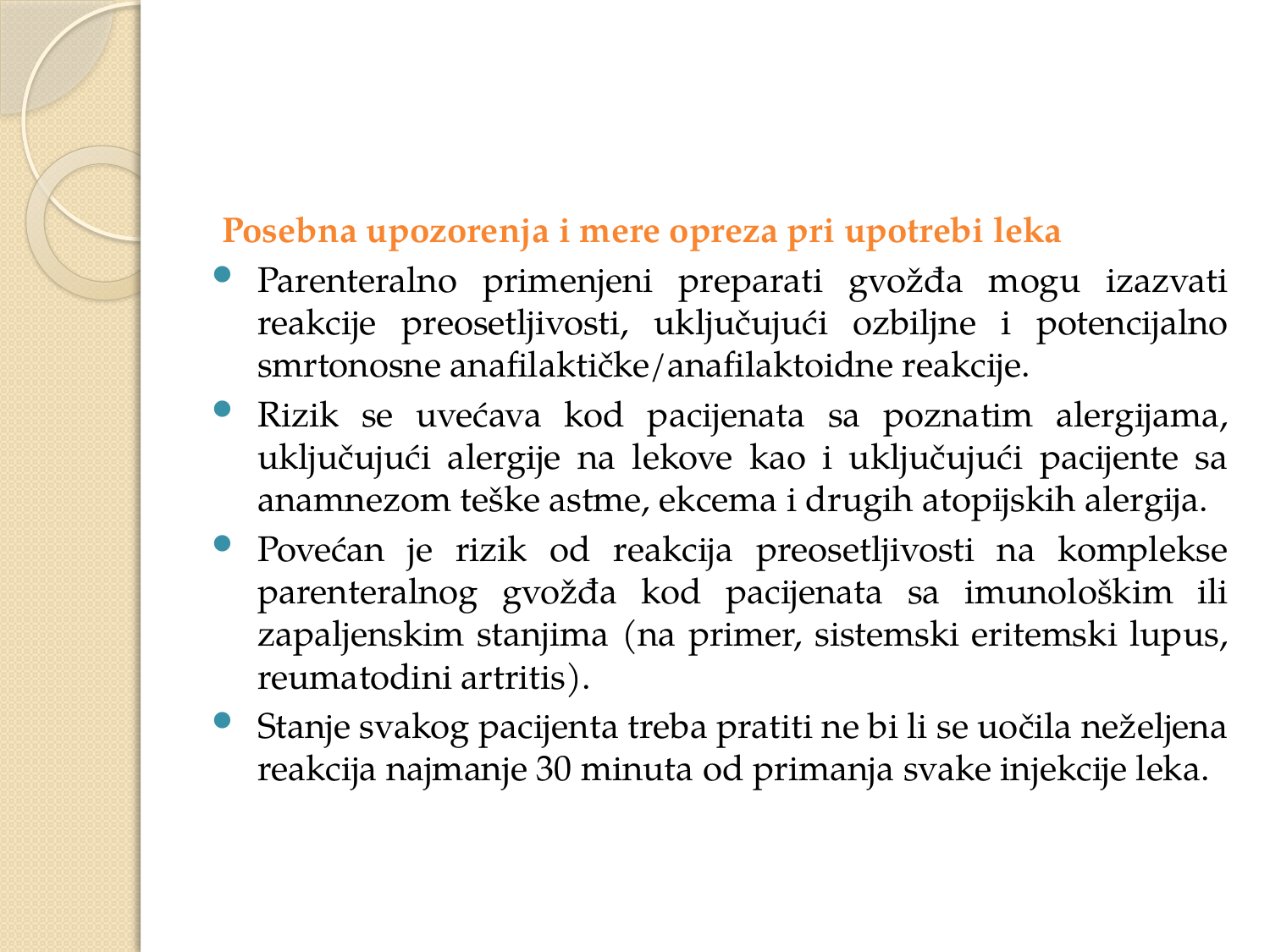

#
Posebna upozorenja i mere opreza pri upotrebi leka
Parenteralno primenjeni preparati gvožđa mogu izazvati reakcije preosetljivosti, uključujući ozbiljne i potencijalno smrtonosne anafilaktičke/anafilaktoidne reakcije.
Rizik se uvećava kod pacijenata sa poznatim alergijama, uključujući alergije na lekove kao i uključujući pacijente sa anamnezom teške astme, ekcema i drugih atopijskih alergija.
Povećan je rizik od reakcija preosetljivosti na komplekse parenteralnog gvožđa kod pacijenata sa imunološkim ili zapaljenskim stanjima (na primer, sistemski eritemski lupus, reumatodini artritis).
Stanje svakog pacijenta treba pratiti ne bi li se uočila neželjena reakcija najmanje 30 minuta od primanja svake injekcije leka.